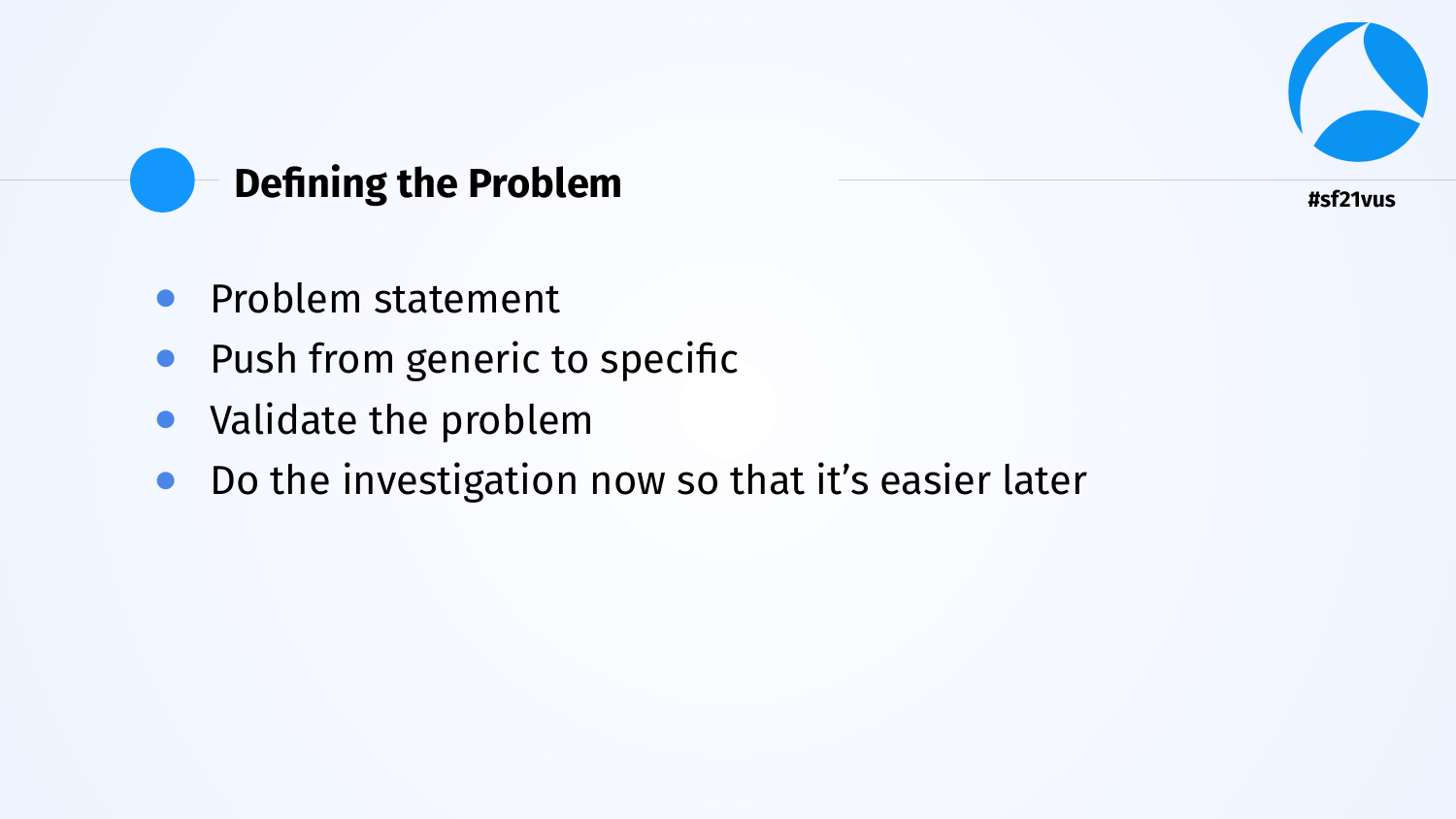

# Defining the Problem
Problem statement
Push from generic to specific
Validate the problem
Do the investigation now so that it’s easier later